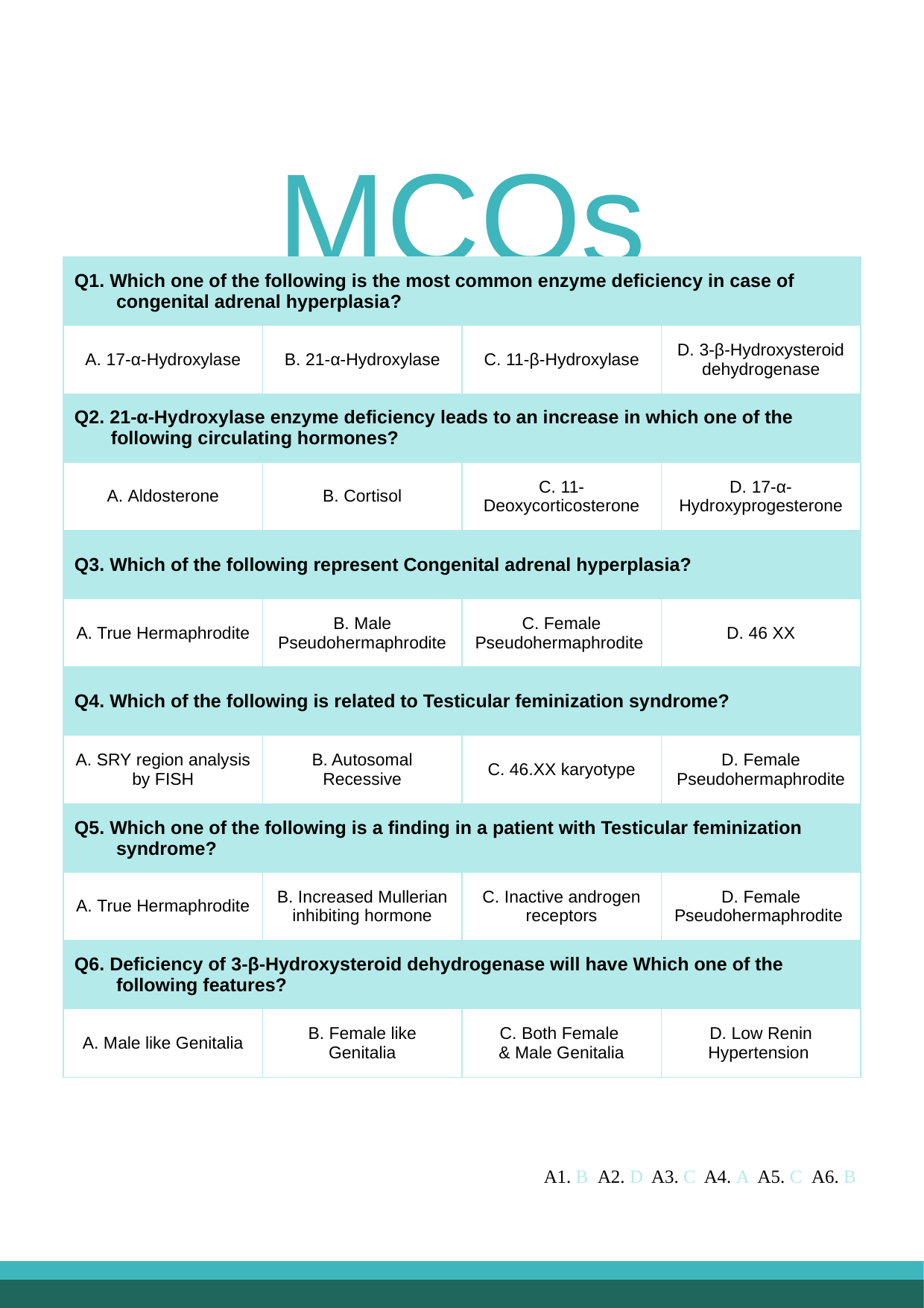

MCQs
| Q1. Which one of the following is the most common enzyme deficiency in case of congenital adrenal hyperplasia? |  |  |  |
| --- | --- | --- | --- |
| A. 17-α-Hydroxylase | B. 21-α-Hydroxylase | C. 11-β-Hydroxylase | D. 3-β-Hydroxysteroid dehydrogenase |
| Q2. 21-α-Hydroxylase enzyme deficiency leads to an increase in which one of the following circulating hormones? |  |  |  |
| A. Aldosterone | B. Cortisol | C. 11-Deoxycorticosterone | D. 17-α-Hydroxyprogesterone |
| Q3. Which of the following represent Congenital adrenal hyperplasia? |  |  |  |
| A. True Hermaphrodite | B. Male Pseudohermaphrodite | C. Female Pseudohermaphrodite | D. 46 XX |
| Q4. Which of the following is related to Testicular feminization syndrome? |  |  |  |
| A. SRY region analysis by FISH | B. Autosomal Recessive | C. 46.XX karyotype | D. Female Pseudohermaphrodite |
| Q5. Which one of the following is a finding in a patient with Testicular feminization syndrome? |  |  |  |
| A. True Hermaphrodite | B. Increased Mullerian inhibiting hormone | C. Inactive androgen receptors | D. Female Pseudohermaphrodite |
| Q6. Deficiency of 3-β-Hydroxysteroid dehydrogenase will have Which one of the following features? |  |  |  |
| A. Male like Genitalia | B. Female like Genitalia | C. Both Female & Male Genitalia | D. Low Renin Hypertension |

A1. B  A2. D  A3. C  A4. A  A5. C  A6. B